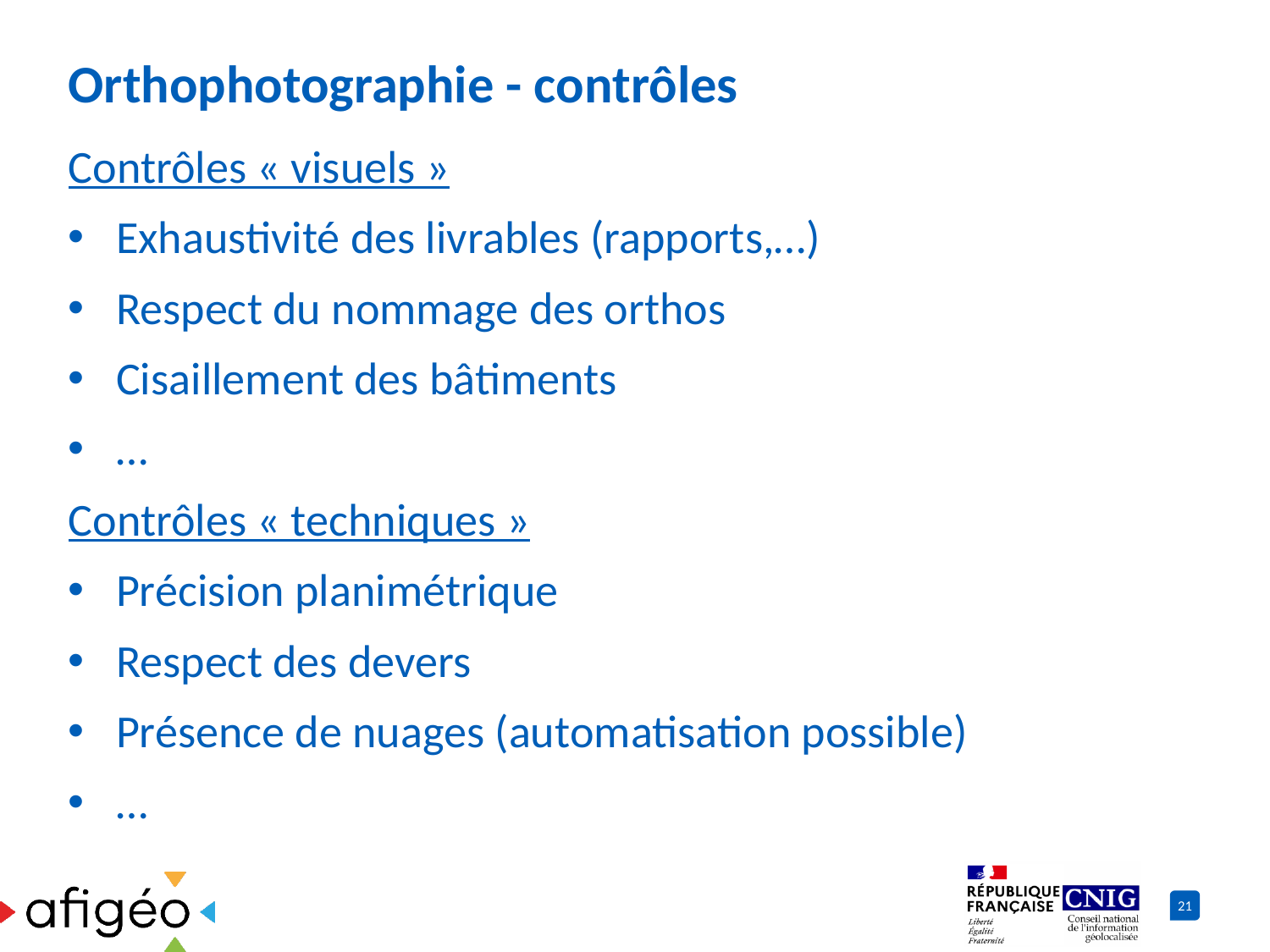

# Orthophotographie - contrôles
Contrôles « visuels »
Exhaustivité des livrables (rapports,…)
Respect du nommage des orthos
Cisaillement des bâtiments
…
Contrôles « techniques »
Précision planimétrique
Respect des devers
Présence de nuages (automatisation possible)
…